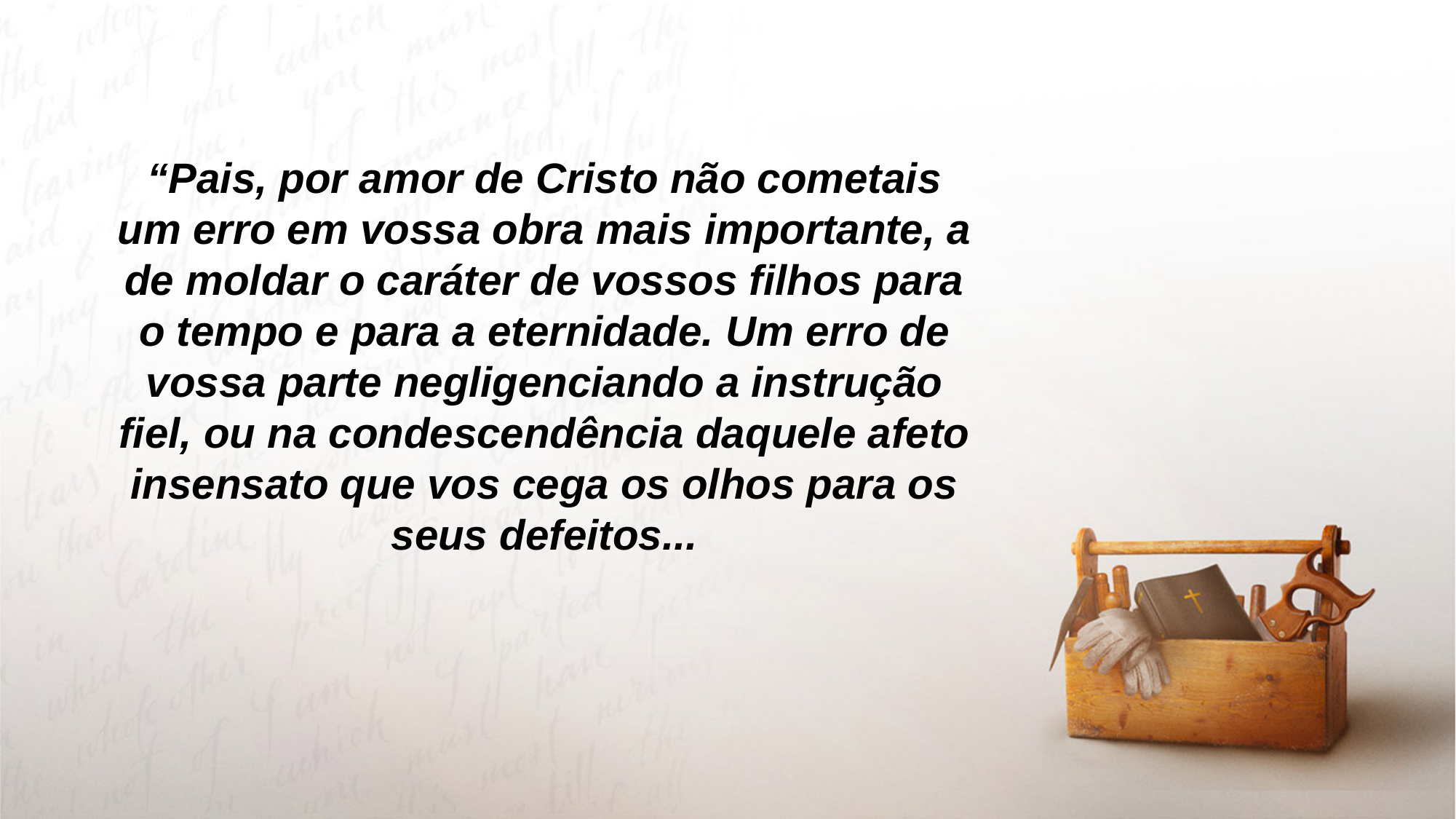

“Pais, por amor de Cristo não cometais um erro em vossa obra mais importante, a de moldar o caráter de vossos filhos para o tempo e para a eternidade. Um erro de vossa parte negligenciando a instrução fiel, ou na condescendência daquele afeto insensato que vos cega os olhos para os seus defeitos...